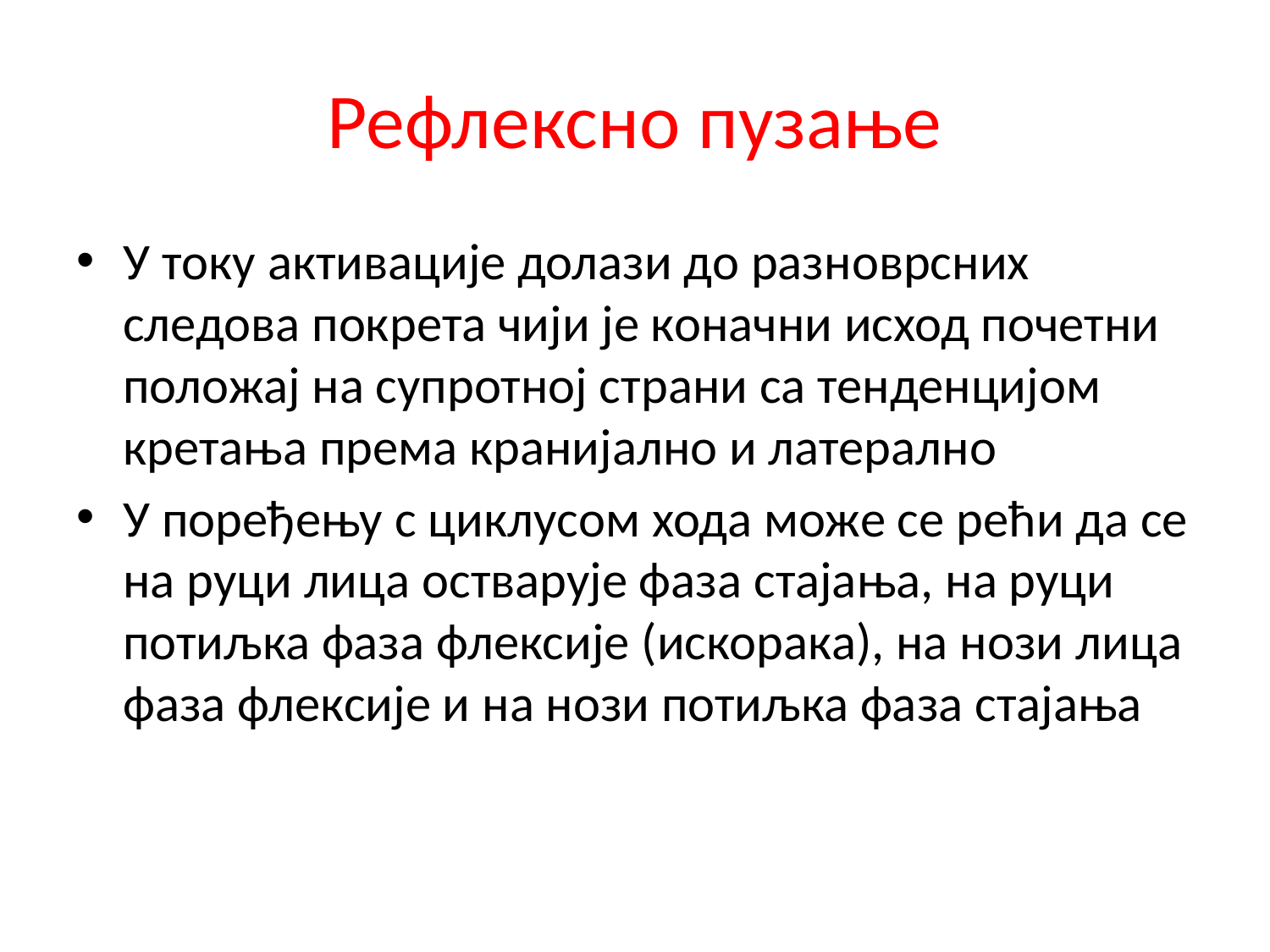

# Рефлексно пузање
У току активације долази до разноврсних следова покрета чији је коначни исход почетни положај на супротној страни са тенденцијом кретања према кранијално и латерално
У поређењу с циклусом хода може се рећи да се на руци лица остварује фаза стајања, на руци потиљка фаза флексије (искорака), на нози лица фаза флексије и на нози потиљка фаза стајања